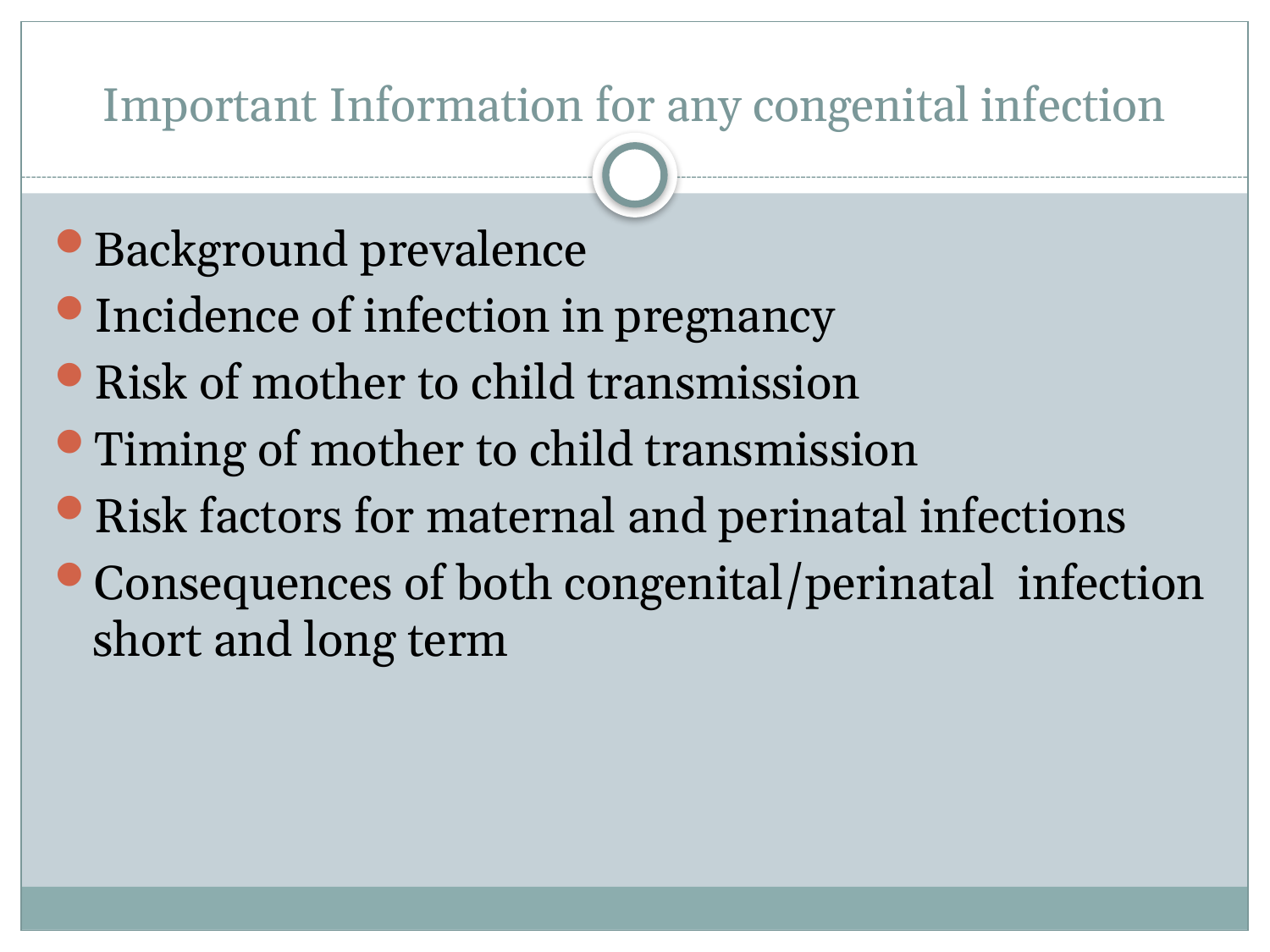

# Important Information for any congenital infection
Background prevalence
Incidence of infection in pregnancy
Risk of mother to child transmission
Timing of mother to child transmission
Risk factors for maternal and perinatal infections
Consequences of both congenital/perinatal  infection short and long term